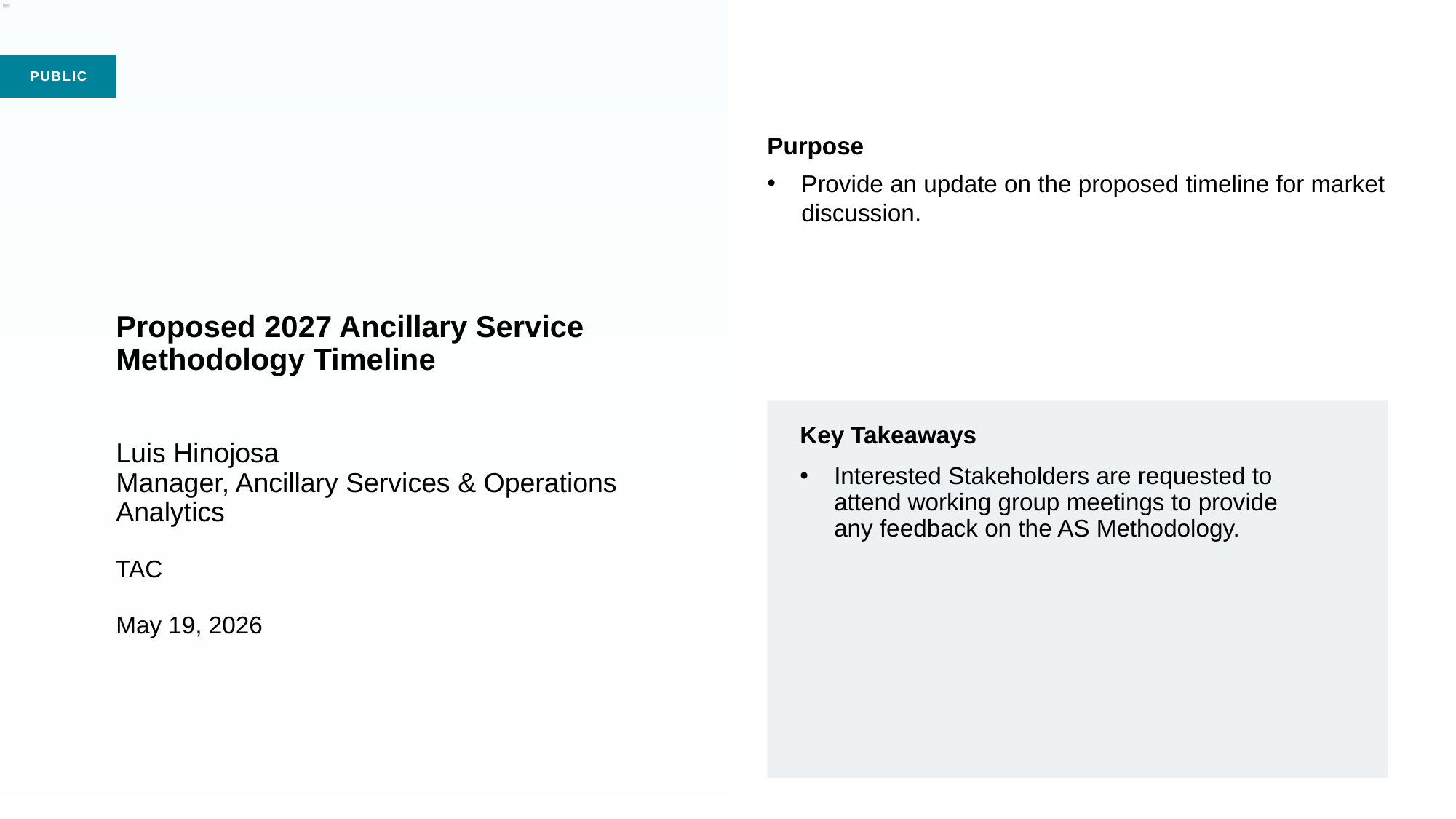

Purpose
Provide an update on the proposed timeline for market discussion.

# Proposed 2027 Ancillary Service Methodology Timeline Luis Hinojosa Manager, Ancillary Services & Operations Analytics TAC May 19, 2026
Key Takeaways
Interested Stakeholders are requested to attend working group meetings to provide any feedback on the AS Methodology.